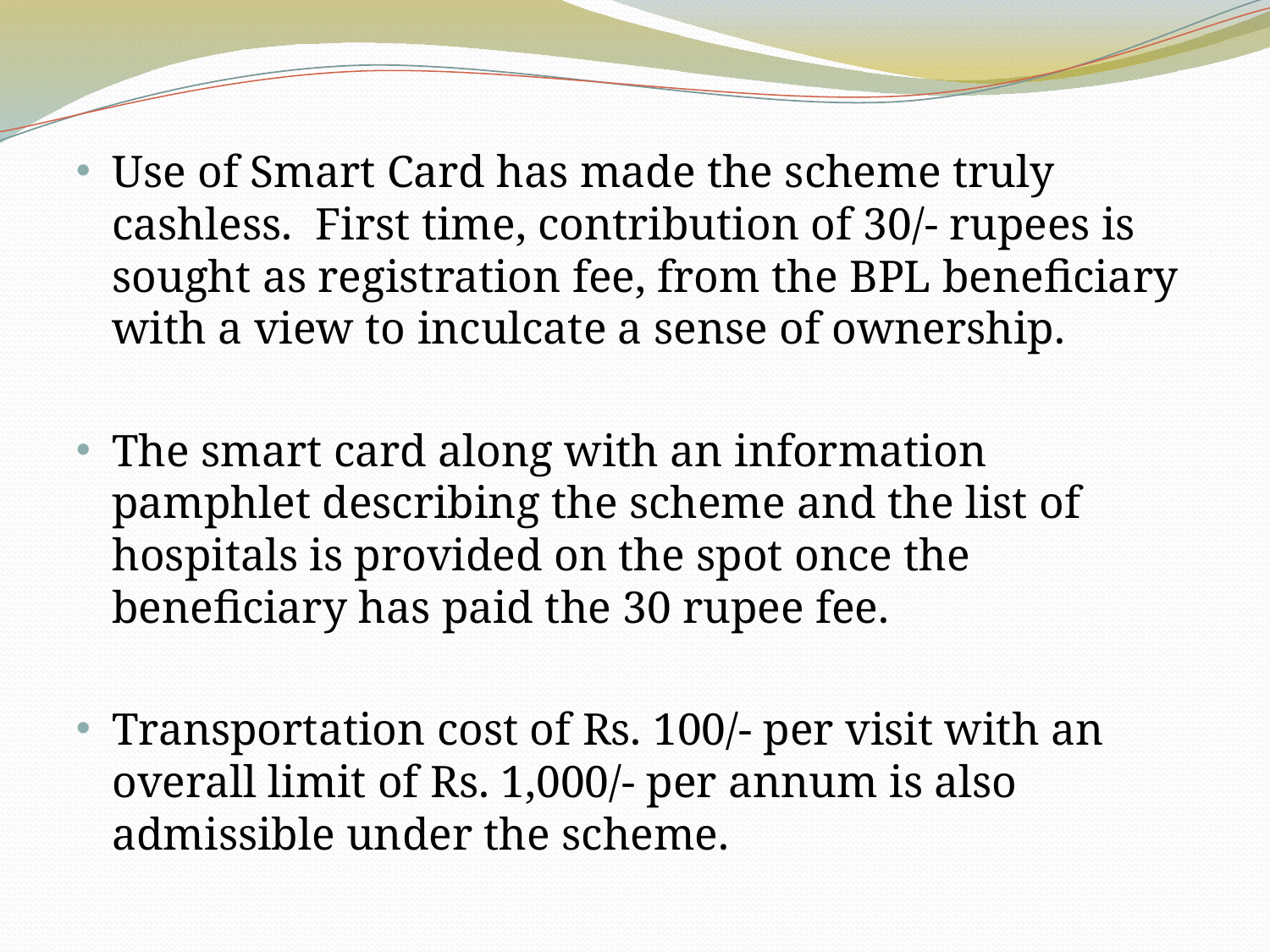

Use of Smart Card has made the scheme truly cashless.  First time, contribution of 30/‐ rupees is sought as registration fee, from the BPL beneficiary with a view to inculcate a sense of ownership.

The smart card along with an information pamphlet describing the scheme and the list of hospitals is provided on the spot once the beneficiary has paid the 30 rupee fee.

Transportation cost of Rs. 100/‐ per visit with an overall limit of Rs. 1,000/‐ per annum is also admissible under the scheme.